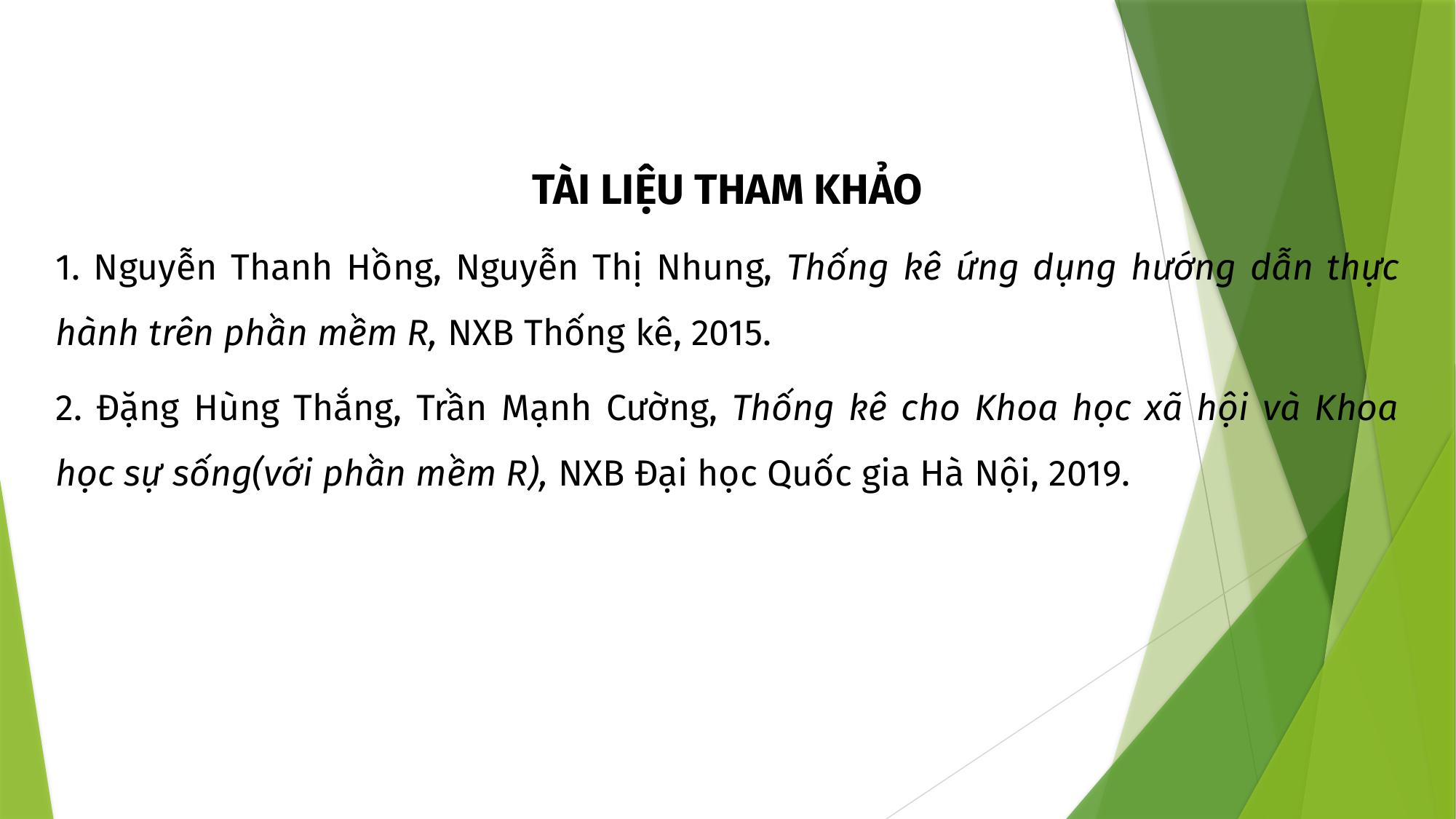

TÀI LIỆU THAM KHẢO
1. Nguyễn Thanh Hồng, Nguyễn Thị Nhung, Thống kê ứng dụng hướng dẫn thực hành trên phần mềm R, NXB Thống kê, 2015.
2. Đặng Hùng Thắng, Trần Mạnh Cường, Thống kê cho Khoa học xã hội và Khoa học sự sống(với phần mềm R), NXB Đại học Quốc gia Hà Nội, 2019.